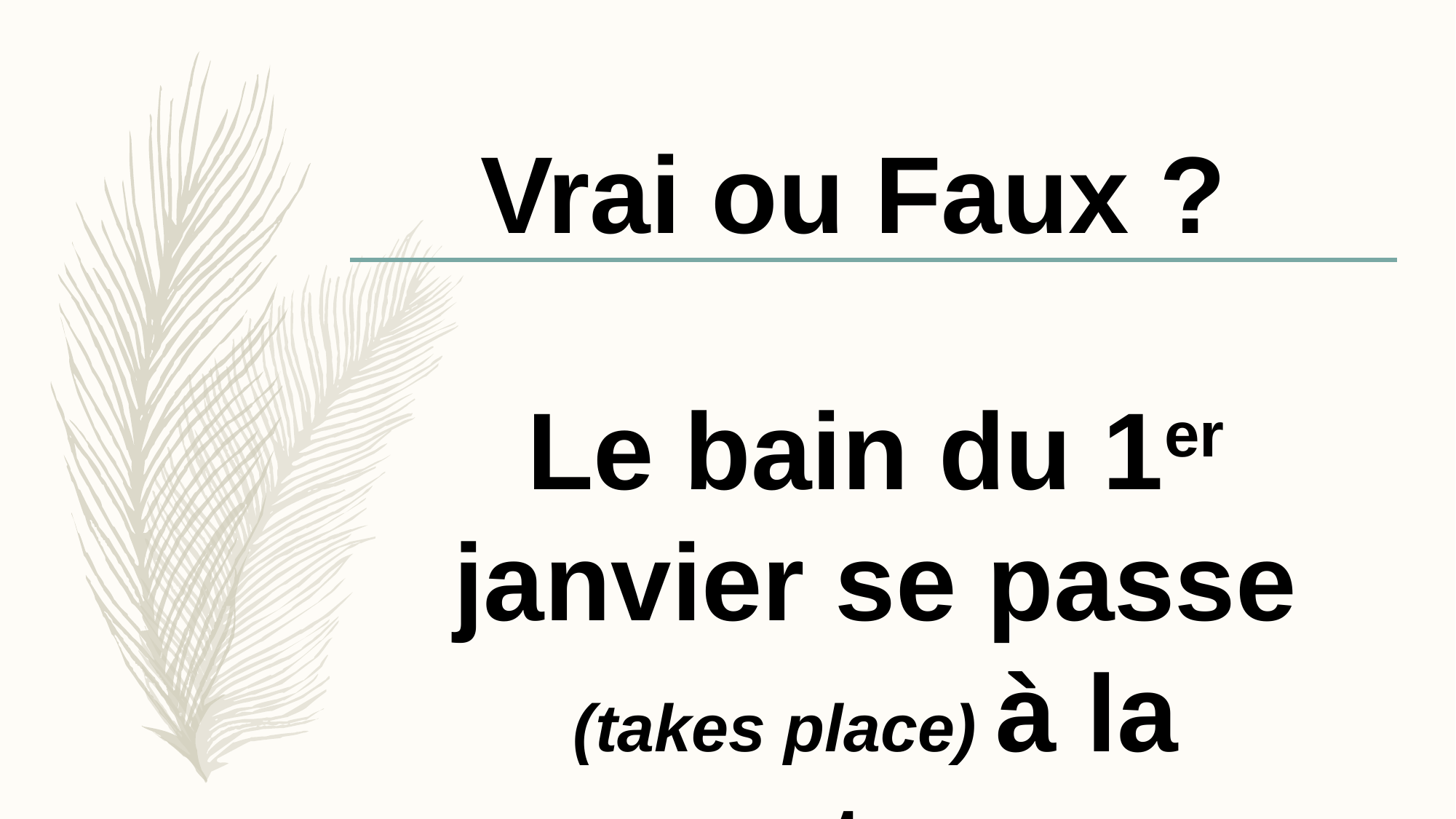

Vrai ou Faux ?
Le bain du 1er janvier se passe (takes place) à la montagne.